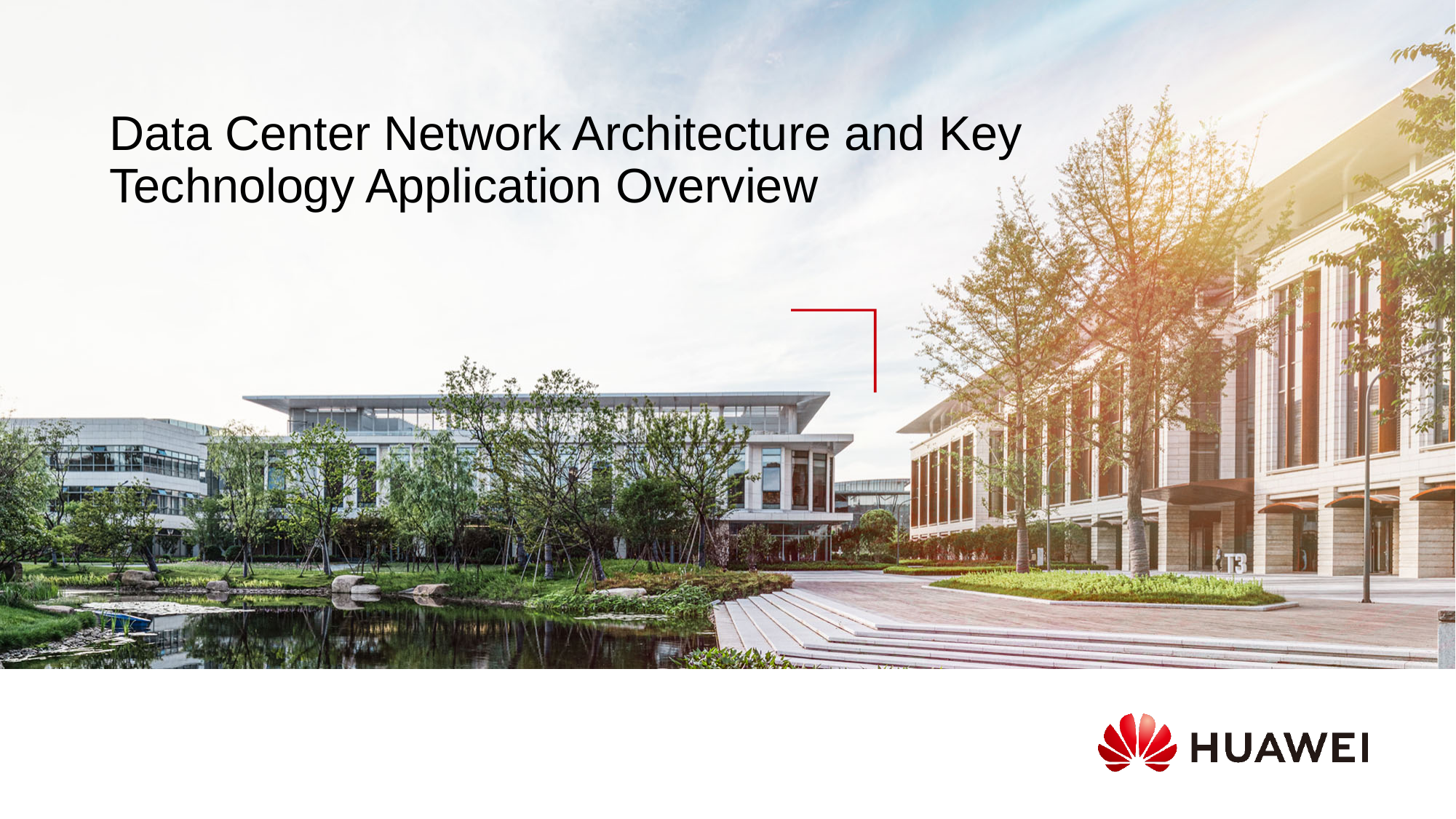

# Data Center Network Architecture and Key Technology Application Overview